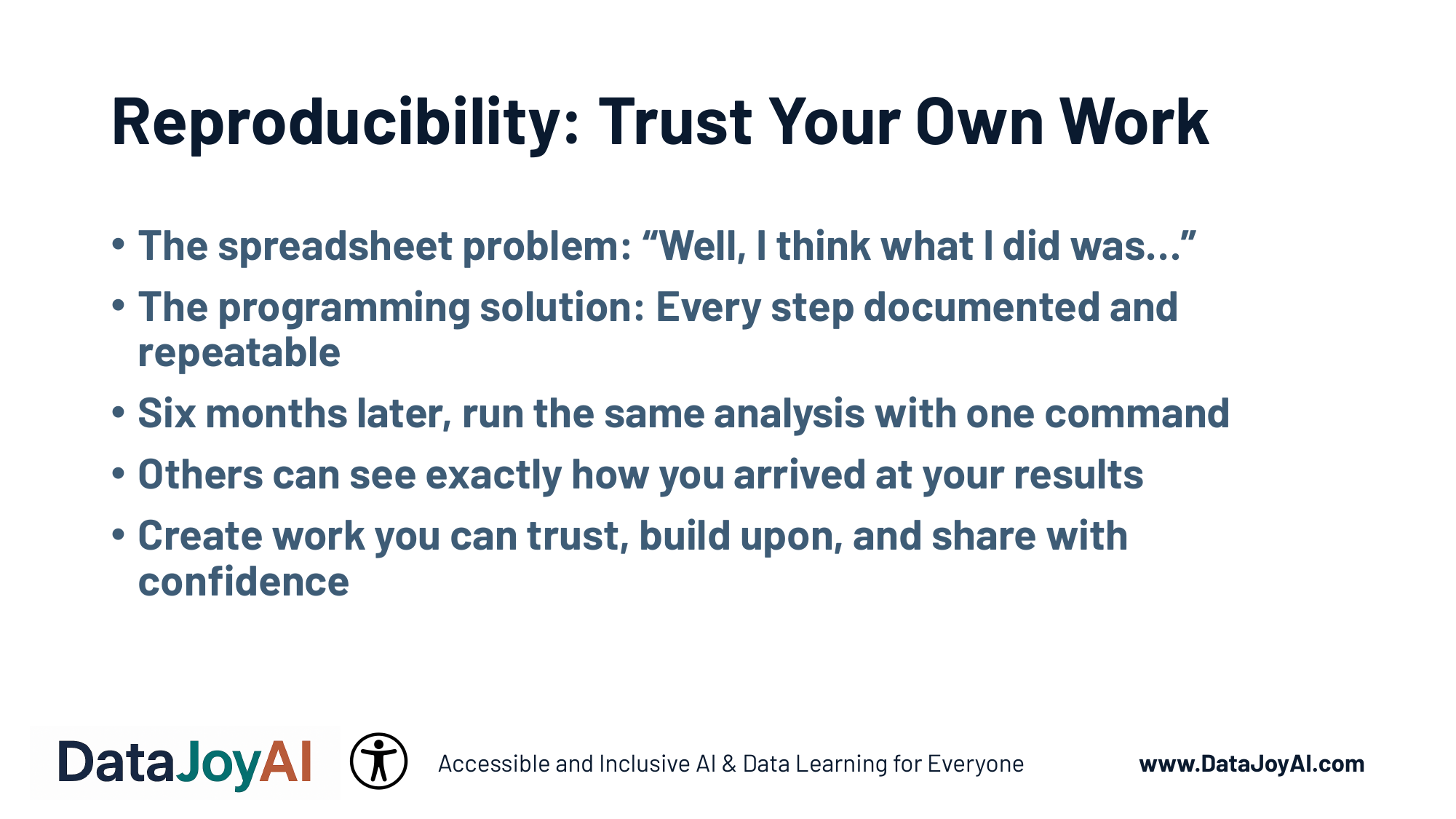

# Reproducibility: Trust Your Own Work
The spreadsheet problem: “Well, I think what I did was…”
The programming solution: Every step documented and repeatable
Six months later, run the same analysis with one command
Others can see exactly how you arrived at your results
Create work you can trust, build upon, and share with confidence